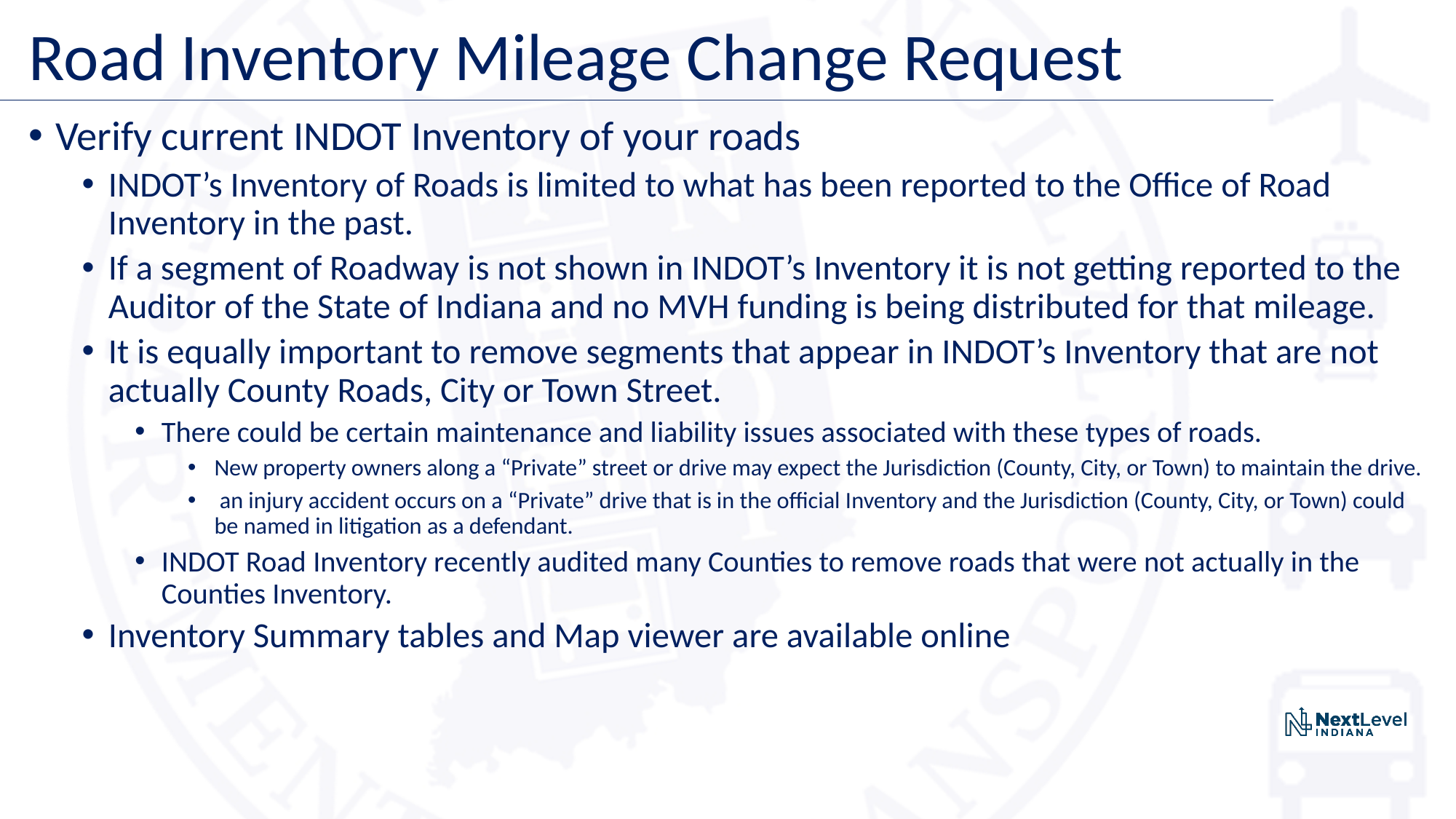

# Road Inventory Mileage Change Request
Verify current INDOT Inventory of your roads
INDOT’s Inventory of Roads is limited to what has been reported to the Office of Road Inventory in the past.
If a segment of Roadway is not shown in INDOT’s Inventory it is not getting reported to the Auditor of the State of Indiana and no MVH funding is being distributed for that mileage.
It is equally important to remove segments that appear in INDOT’s Inventory that are not actually County Roads, City or Town Street.
There could be certain maintenance and liability issues associated with these types of roads.
New property owners along a “Private” street or drive may expect the Jurisdiction (County, City, or Town) to maintain the drive.
 an injury accident occurs on a “Private” drive that is in the official Inventory and the Jurisdiction (County, City, or Town) could be named in litigation as a defendant.
INDOT Road Inventory recently audited many Counties to remove roads that were not actually in the Counties Inventory.
Inventory Summary tables and Map viewer are available online